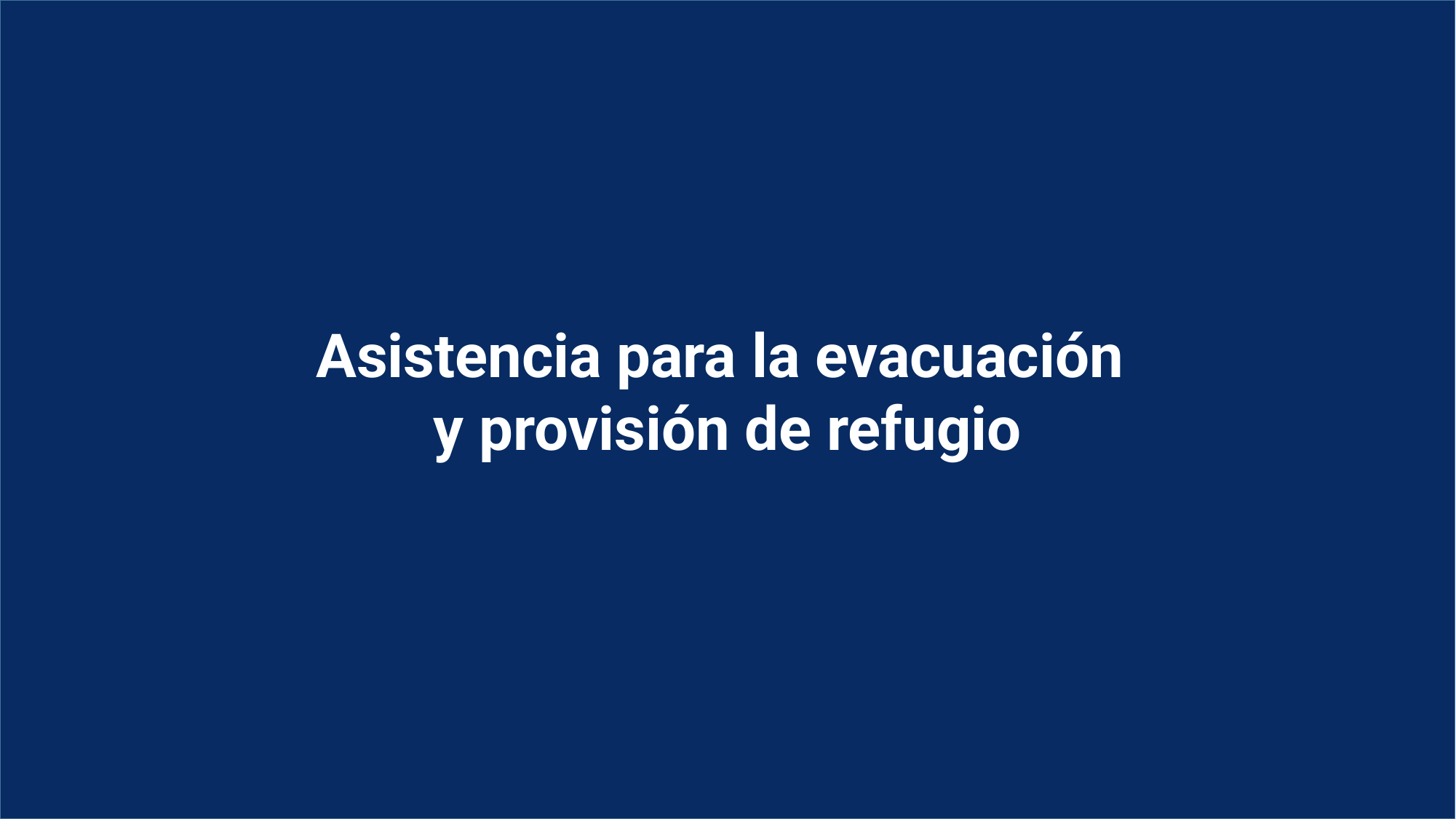

Asistencia para la evacuación
y provisión de refugio